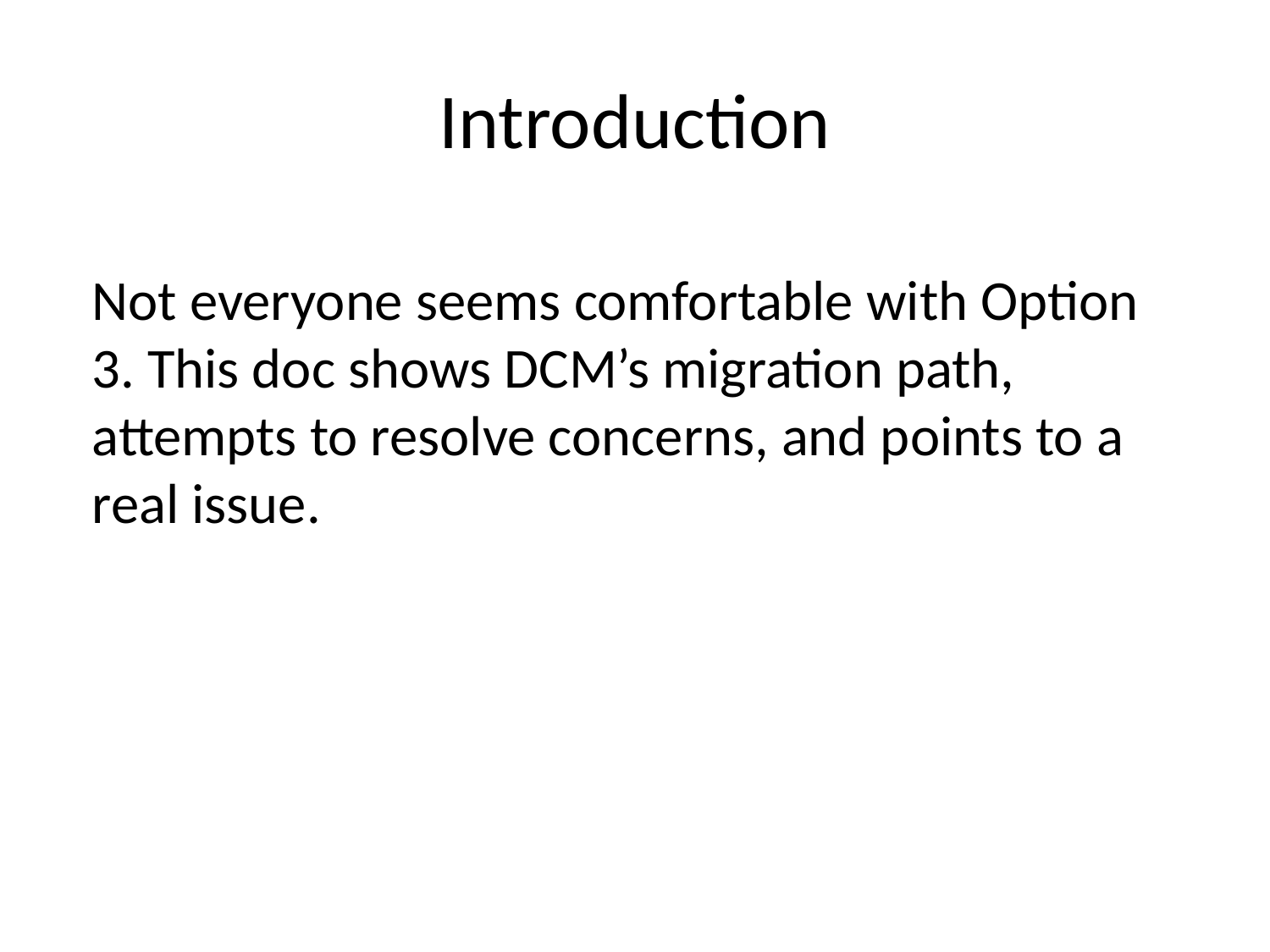

# Introduction
Not everyone seems comfortable with Option 3. This doc shows DCM’s migration path, attempts to resolve concerns, and points to a real issue.